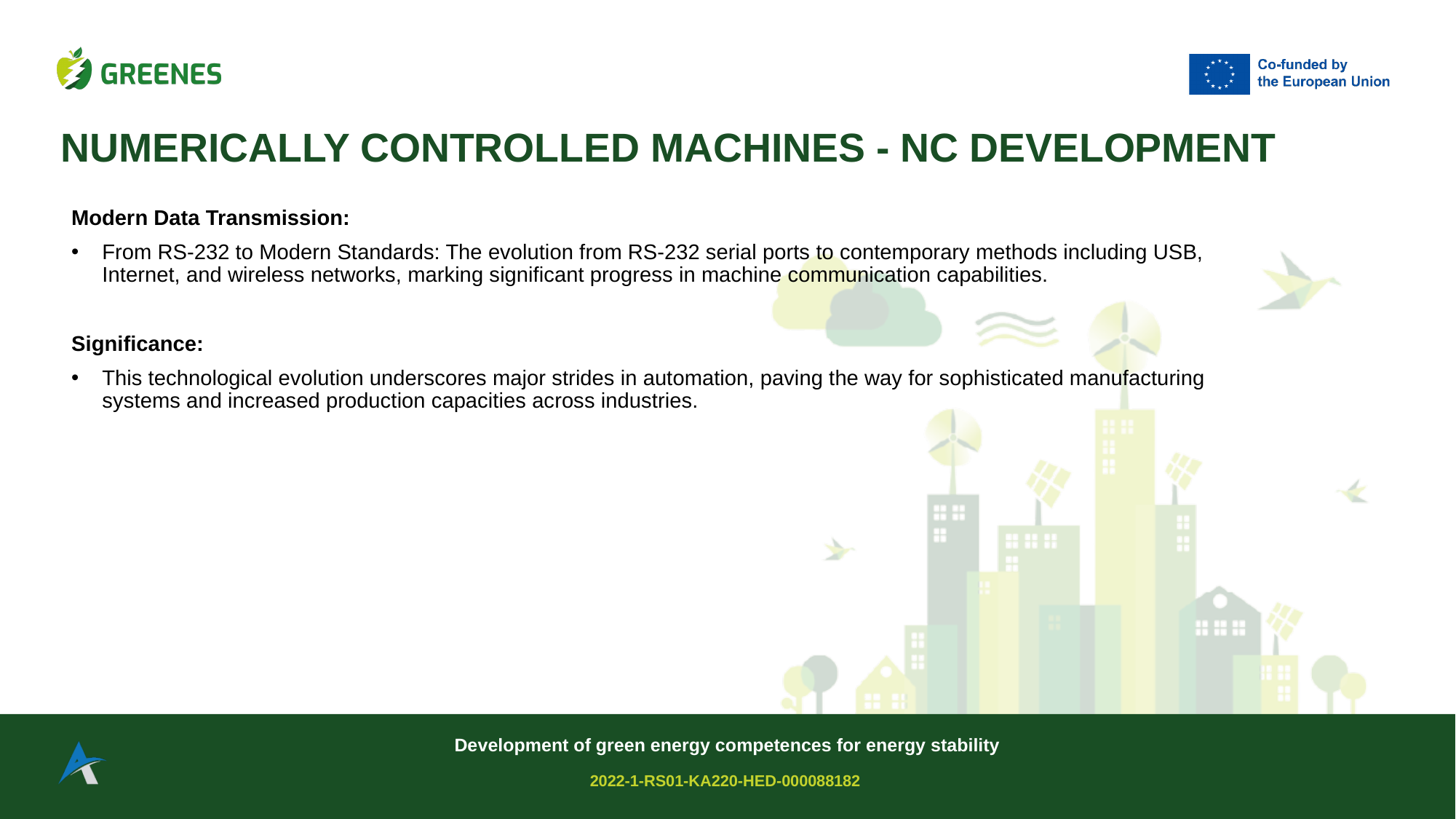

# NUMERICALLY CONTROLLED MACHINES - NC DEVELOPMENT
Modern Data Transmission:
From RS-232 to Modern Standards: The evolution from RS-232 serial ports to contemporary methods including USB, Internet, and wireless networks, marking significant progress in machine communication capabilities.

Significance:
This technological evolution underscores major strides in automation, paving the way for sophisticated manufacturing systems and increased production capacities across industries.